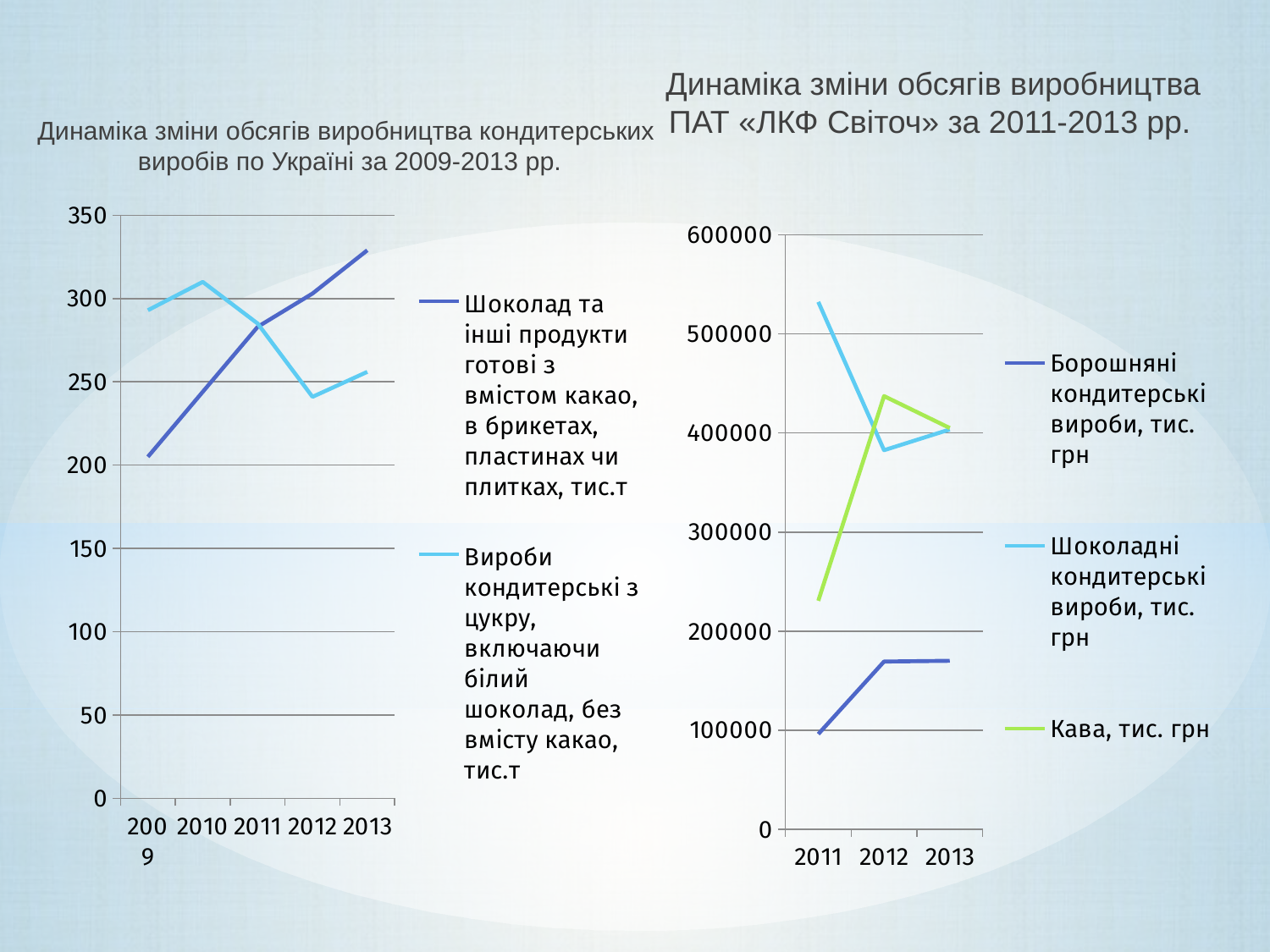

Динаміка зміни обсягів виробництва ПАТ «ЛКФ Світоч» за 2011-2013 рр.
# Динаміка зміни обсягів виробництва кондитерських виробів по Україні за 2009-2013 рр.

### Chart

| Category | Шоколад та інші продукти готові з вмістом какао, в брикетах, пластинах чи плитках, тис.т | Вироби кондитерські з цукру, включаючи білий шоколад, без вмісту какао, тис.т |
|---|---|---|
| 2009 | 205.0 | 293.0 |
| 2010 | 244.0 | 310.0 |
| 2011 | 283.0 | 285.0 |
| 2012 | 303.0 | 241.0 |
| 2013 | 329.0 | 256.0 |

### Chart

| Category | Борошнянi кондитерськi вироби, тис. грн | Шоколаднi кондитерськi вироби, тис. грн | Кава, тис. грн |
|---|---|---|---|
| 2011 | 96005.0 | 532307.0 | 230575.0 |
| 2012 | 169196.8 | 382626.1 | 437230.1 |
| 2013 | 169990.2 | 403516.7 | 405023.1 |